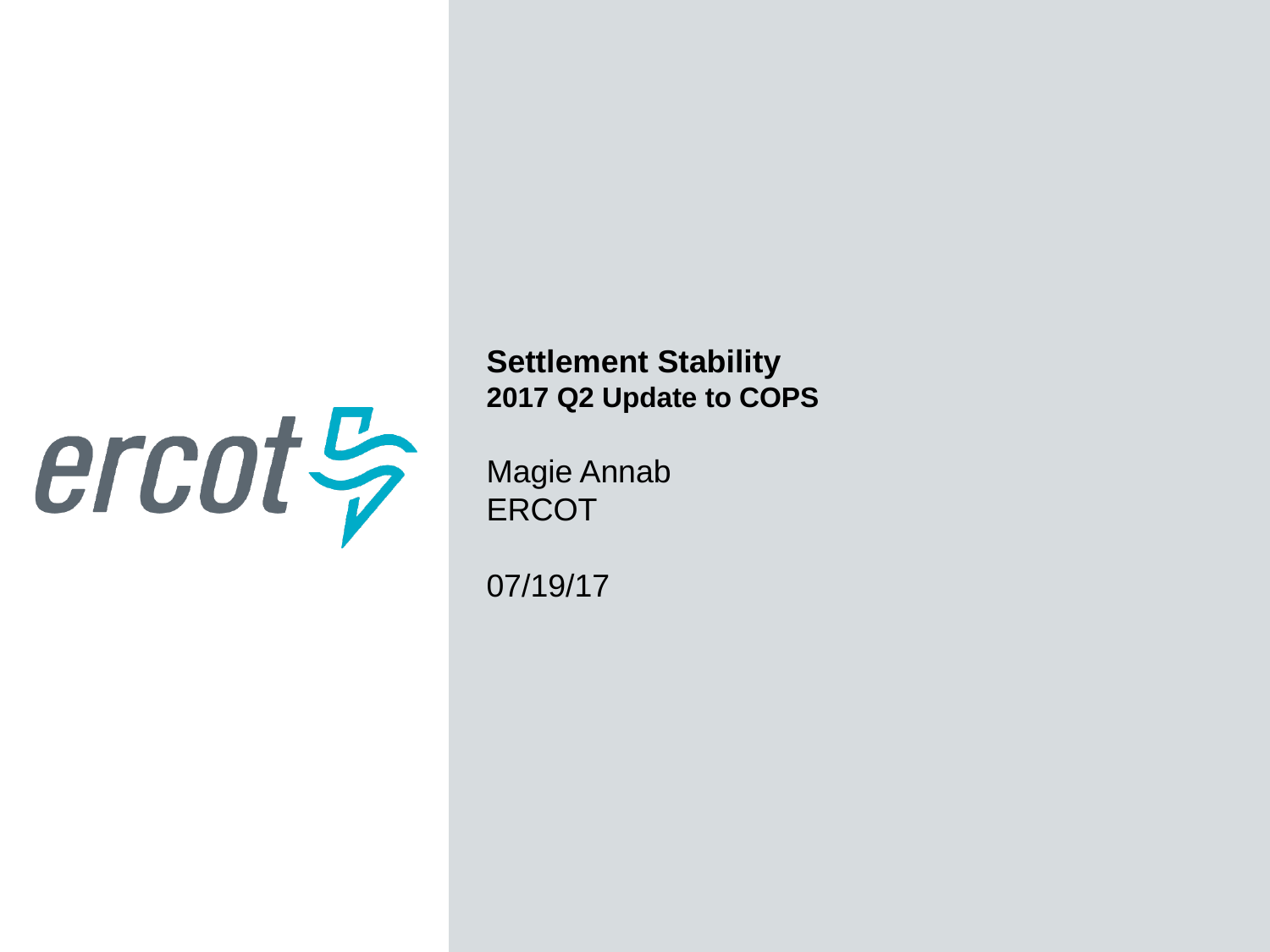

Settlement Stability
2017 Q2 Update to COPS

Magie Annab
ERCOT

07/19/17